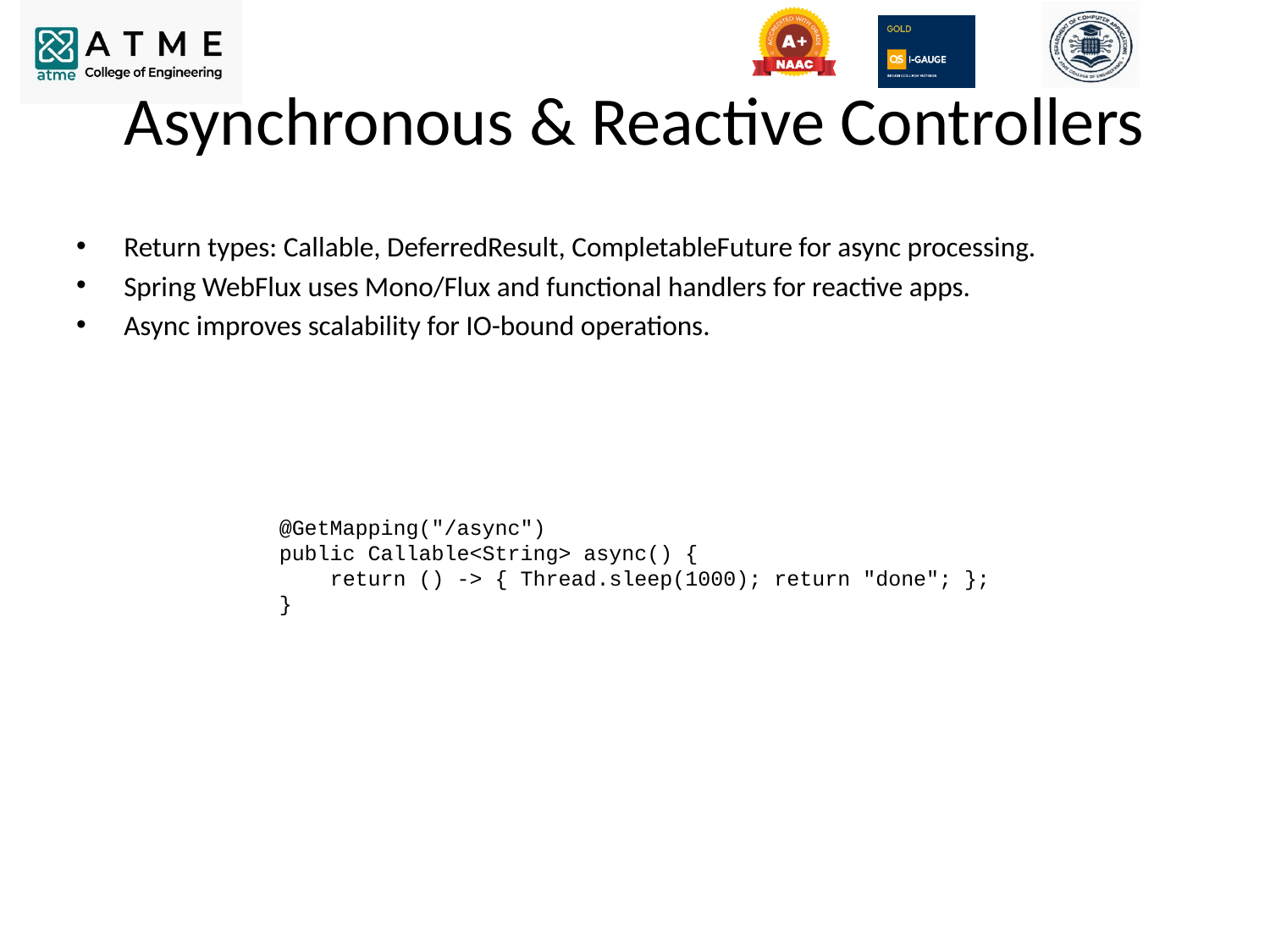

# Asynchronous & Reactive Controllers
Return types: Callable, DeferredResult, CompletableFuture for async processing.
Spring WebFlux uses Mono/Flux and functional handlers for reactive apps.
Async improves scalability for IO-bound operations.
@GetMapping("/async")
public Callable<String> async() {
    return () -> { Thread.sleep(1000); return "done"; };
}